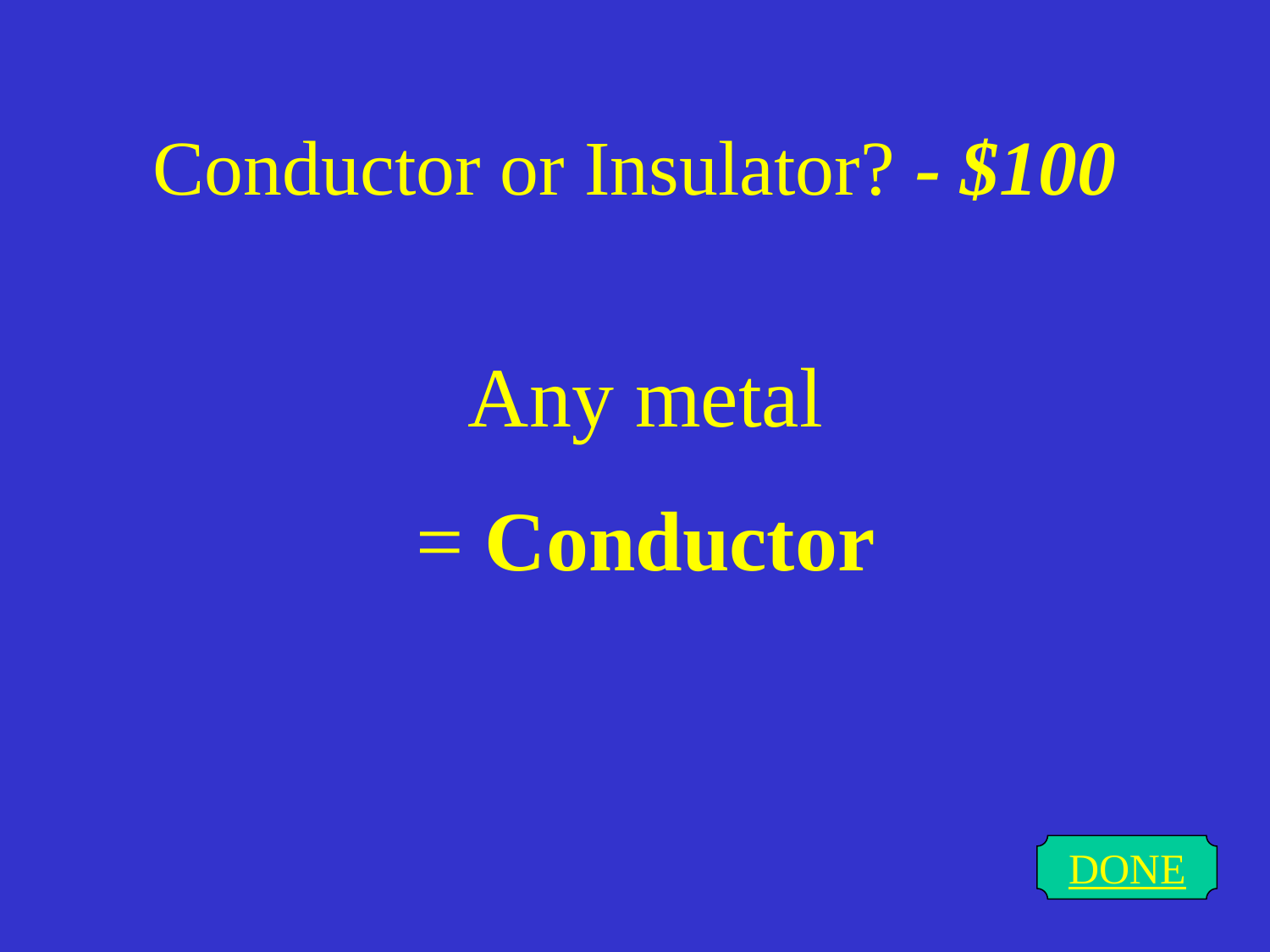

# Conductor or Insulator? - $100
Any metal
= Conductor

DONE